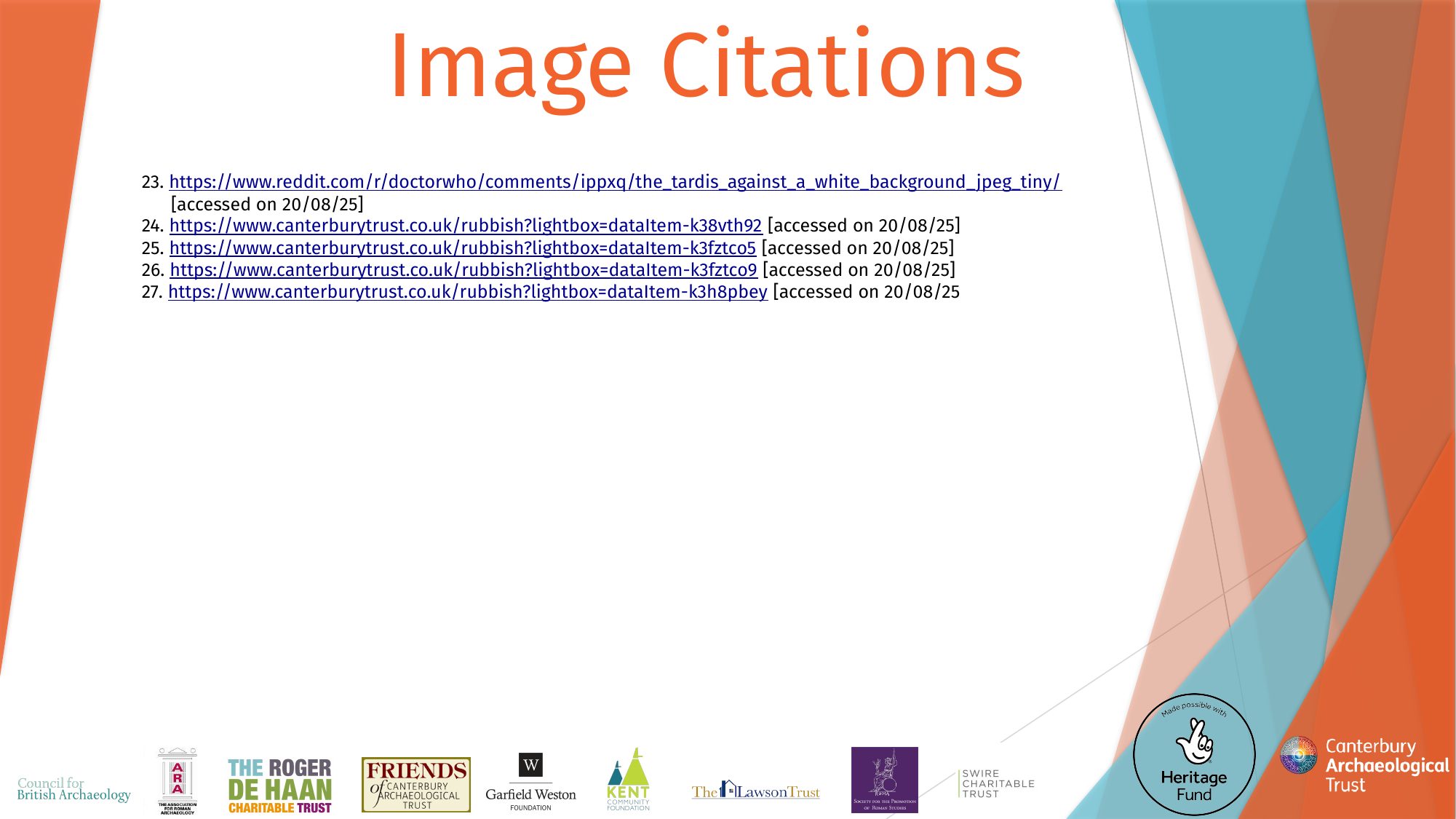

Image Citations

23. https://www.reddit.com/r/doctorwho/comments/ippxq/the_tardis_against_a_white_background_jpeg_tiny/
      [accessed on 20/08/25]
24. https://www.canterburytrust.co.uk/rubbish?lightbox=dataItem-k38vth92 [accessed on 20/08/25]
25. https://www.canterburytrust.co.uk/rubbish?lightbox=dataItem-k3fztco5 [accessed on 20/08/25]
26. https://www.canterburytrust.co.uk/rubbish?lightbox=dataItem-k3fztco9 [accessed on 20/08/25]
27. https://www.canterburytrust.co.uk/rubbish?lightbox=dataItem-k3h8pbey [accessed on 20/08/25